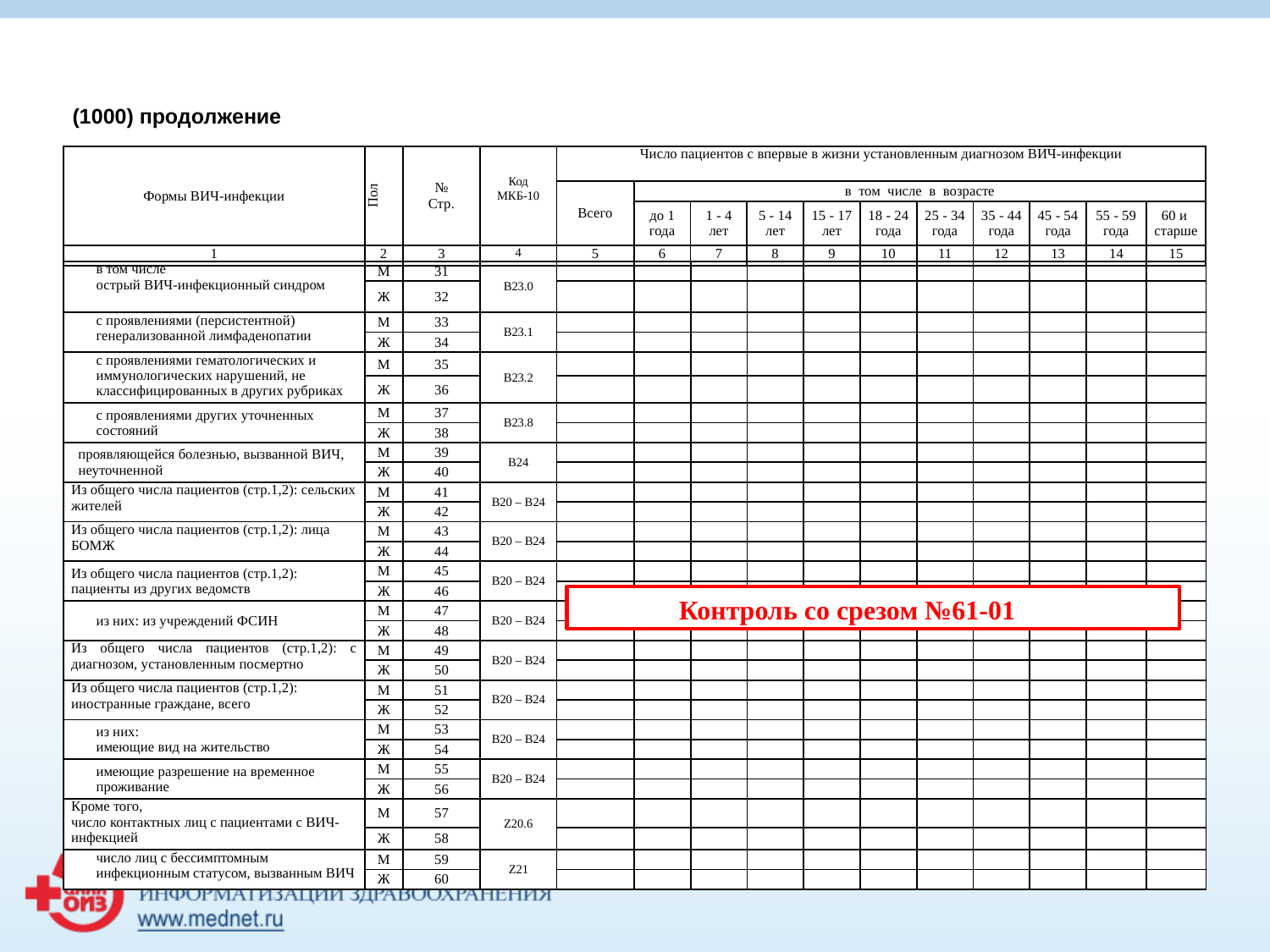

(1000) продолжение
| Формы ВИЧ-инфекции | Пол | № Стр. | Код МКБ-10 | Число пациентов с впервые в жизни установленным диагнозом ВИЧ-инфекции |  |  |  |  |  |  |  |  |  |  |
| --- | --- | --- | --- | --- | --- | --- | --- | --- | --- | --- | --- | --- | --- | --- |
|  |  |  |  | Всего | в том числе в возрасте |  |  |  |  |  |  |  |  |  |
|  |  |  |  |  | до 1 года | 1 - 4 лет | 5 - 14 лет | 15 - 17 лет | 18 - 24 года | 25 - 34 года | 35 - 44 года | 45 - 54 года | 55 - 59 года | 60 и старше |
| 1 | 2 | 3 | 4 | 5 | 6 | 7 | 8 | 9 | 10 | 11 | 12 | 13 | 14 | 15 |
| в том числе острый ВИЧ-инфекционный синдром | М | 31 | В23.0 |  |  |  |  |  |  |  |  |  |  |  |
| --- | --- | --- | --- | --- | --- | --- | --- | --- | --- | --- | --- | --- | --- | --- |
|  | Ж | 32 |  |  |  |  |  |  |  |  |  |  |  |  |
| с проявлениями (персистентной) генерализованной лимфаденопатии | М | 33 | В23.1 |  |  |  |  |  |  |  |  |  |  |  |
|  | Ж | 34 |  |  |  |  |  |  |  |  |  |  |  |  |
| с проявлениями гематологических и иммунологических нарушений, не классифицированных в других рубриках | М | 35 | В23.2 |  |  |  |  |  |  |  |  |  |  |  |
|  | Ж | 36 |  |  |  |  |  |  |  |  |  |  |  |  |
| с проявлениями других уточненных состояний | М | 37 | В23.8 |  |  |  |  |  |  |  |  |  |  |  |
|  | Ж | 38 |  |  |  |  |  |  |  |  |  |  |  |  |
| проявляющейся болезнью, вызванной ВИЧ, неуточненной | М | 39 | В24 |  |  |  |  |  |  |  |  |  |  |  |
|  | Ж | 40 |  |  |  |  |  |  |  |  |  |  |  |  |
| Из общего числа пациентов (стр.1,2): сельских жителей | М | 41 | В20 – В24 |  |  |  |  |  |  |  |  |  |  |  |
|  | Ж | 42 |  |  |  |  |  |  |  |  |  |  |  |  |
| Из общего числа пациентов (стр.1,2): лица БОМЖ | М | 43 | В20 – В24 |  |  |  |  |  |  |  |  |  |  |  |
|  | Ж | 44 |  |  |  |  |  |  |  |  |  |  |  |  |
| Из общего числа пациентов (стр.1,2): пациенты из других ведомств | М | 45 | В20 – В24 |  |  |  |  |  |  |  |  |  |  |  |
|  | Ж | 46 |  |  |  |  |  |  |  |  |  |  |  |  |
| из них: из учреждений ФСИН | М | 47 | В20 – В24 |  |  |  |  |  |  |  |  |  |  |  |
|  | Ж | 48 |  |  |  |  |  |  |  |  |  |  |  |  |
| Из общего числа пациентов (стр.1,2): с диагнозом, установленным посмертно | М | 49 | В20 – В24 |  |  |  |  |  |  |  |  |  |  |  |
|  | Ж | 50 |  |  |  |  |  |  |  |  |  |  |  |  |
| Из общего числа пациентов (стр.1,2): иностранные граждане, всего | М | 51 | В20 – В24 |  |  |  |  |  |  |  |  |  |  |  |
|  | Ж | 52 |  |  |  |  |  |  |  |  |  |  |  |  |
| из них: имеющие вид на жительство | М | 53 | В20 – В24 |  |  |  |  |  |  |  |  |  |  |  |
|  | Ж | 54 |  |  |  |  |  |  |  |  |  |  |  |  |
| имеющие разрешение на временное проживание | М | 55 | В20 – В24 |  |  |  |  |  |  |  |  |  |  |  |
|  | Ж | 56 |  |  |  |  |  |  |  |  |  |  |  |  |
| Кроме того, число контактных лиц с пациентами с ВИЧ-инфекцией | М | 57 | Z20.6 |  |  |  |  |  |  |  |  |  |  |  |
|  | Ж | 58 |  |  |  |  |  |  |  |  |  |  |  |  |
| число лиц с бессимптомным инфекционным статусом, вызванным ВИЧ | М | 59 | Z21 |  |  |  |  |  |  |  |  |  |  |  |
|  | Ж | 60 |  |  |  |  |  |  |  |  |  |  |  |  |

Контроль со срезом №61-01